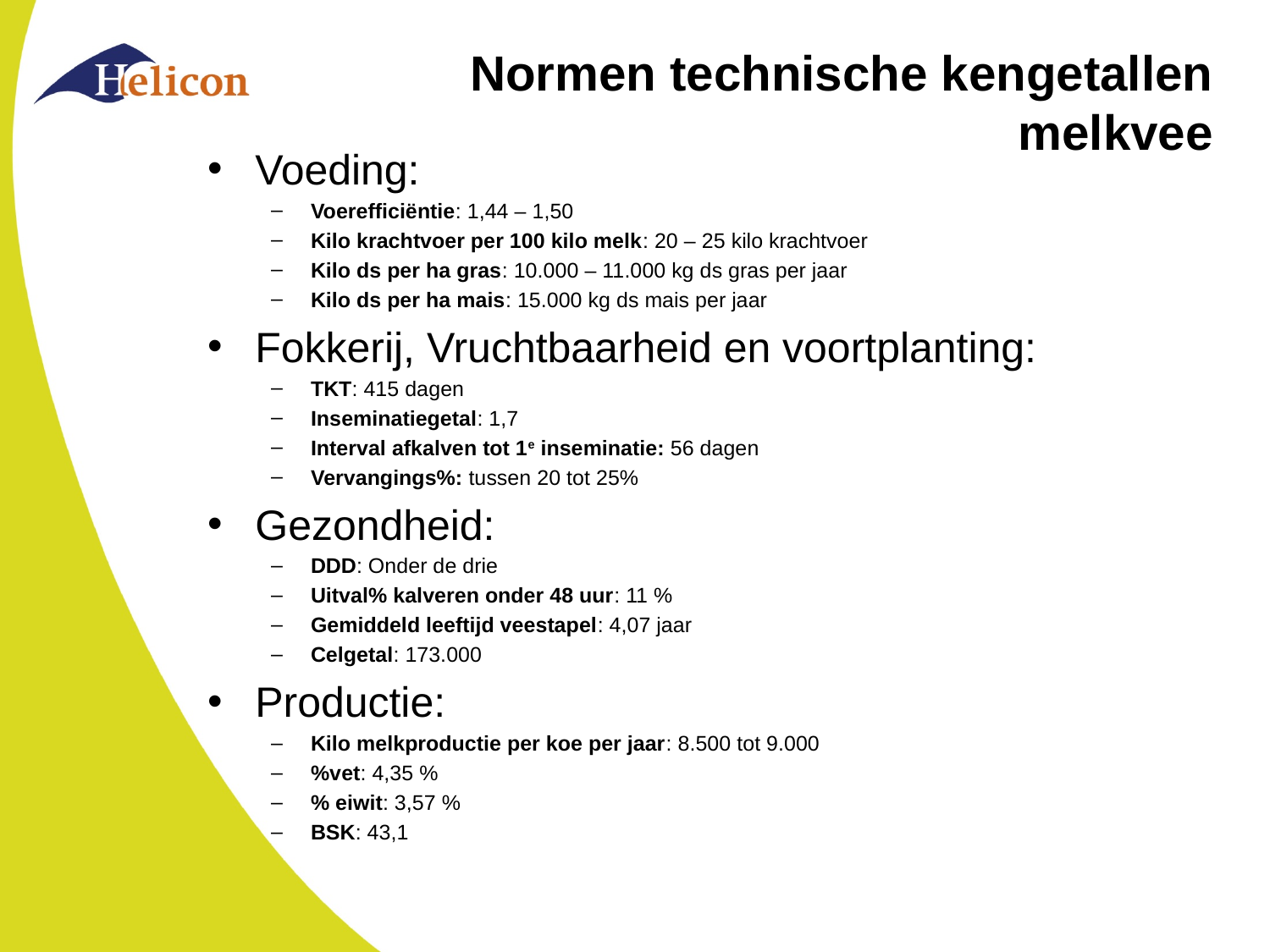

# Normen technische kengetallen melkvee
Voeding:
Voerefficiëntie: 1,44 – 1,50
Kilo krachtvoer per 100 kilo melk: 20 – 25 kilo krachtvoer
Kilo ds per ha gras: 10.000 – 11.000 kg ds gras per jaar
Kilo ds per ha mais: 15.000 kg ds mais per jaar
Fokkerij, Vruchtbaarheid en voortplanting:
TKT: 415 dagen
Inseminatiegetal: 1,7
Interval afkalven tot 1e inseminatie: 56 dagen
Vervangings%: tussen 20 tot 25%
Gezondheid:
DDD: Onder de drie
Uitval% kalveren onder 48 uur: 11 %
Gemiddeld leeftijd veestapel: 4,07 jaar
Celgetal: 173.000
Productie:
Kilo melkproductie per koe per jaar: 8.500 tot 9.000
%vet: 4,35 %
% eiwit: 3,57 %
BSK: 43,1